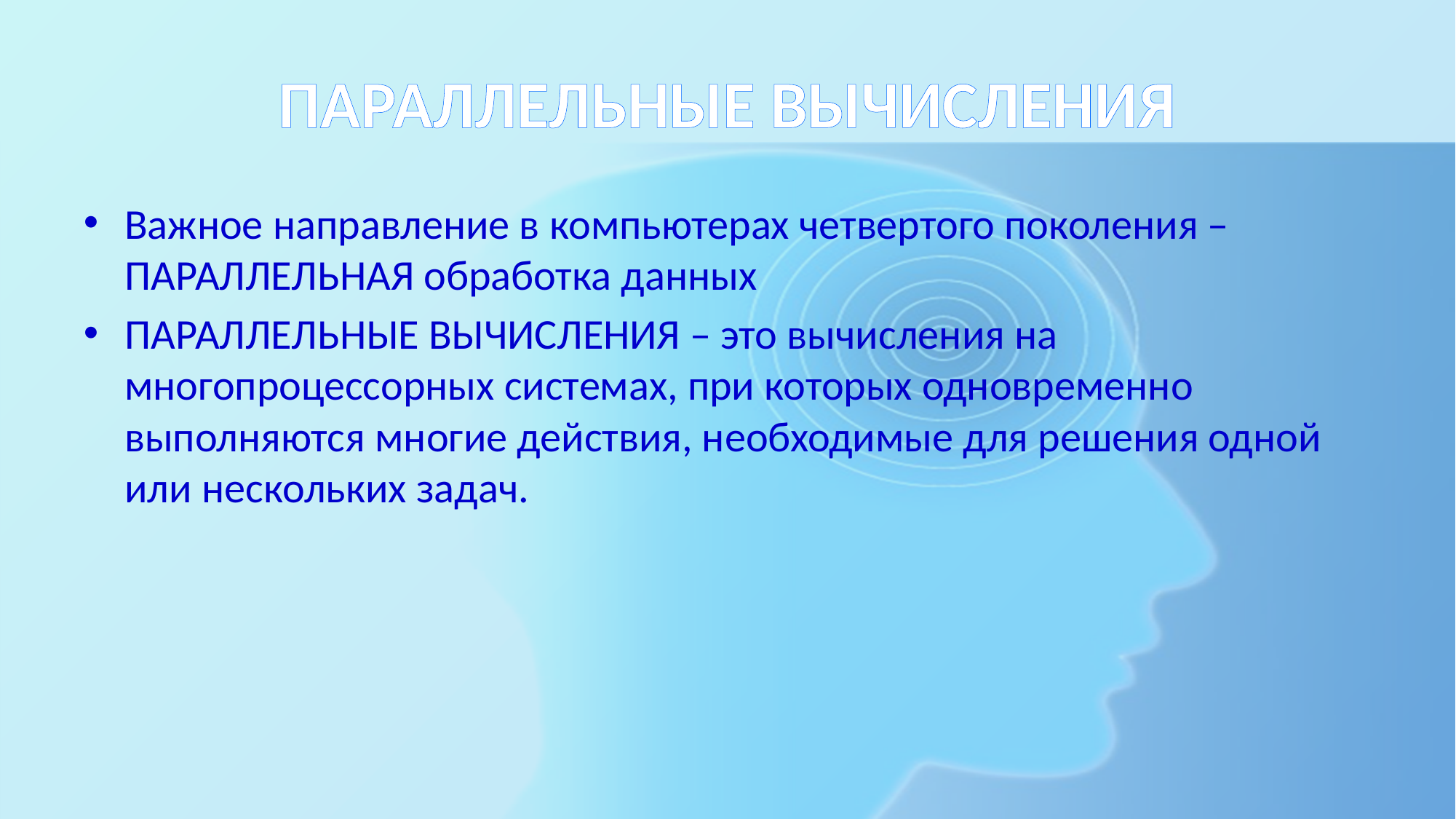

# ПАРАЛЛЕЛЬНЫЕ ВЫЧИСЛЕНИЯ
Важное направление в компьютерах четвертого поколения – ПАРАЛЛЕЛЬНАЯ обработка данных
ПАРАЛЛЕЛЬНЫЕ ВЫЧИСЛЕНИЯ – это вычисления на многопроцессорных системах, при которых одновременно выполняются многие действия, необходимые для решения одной или нескольких задач.